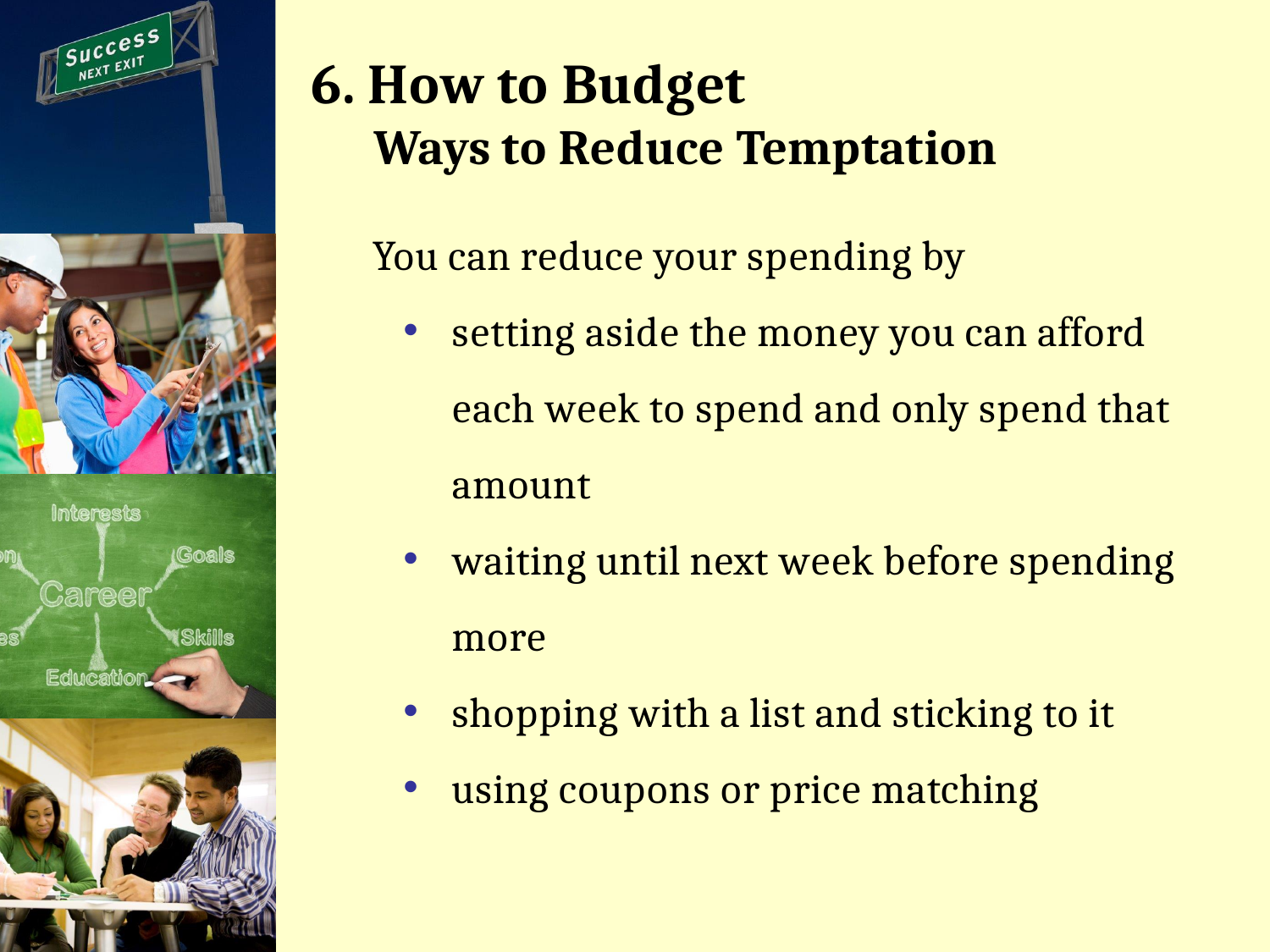

# 6. How to Budget Ways to Reduce Temptation
You can reduce your spending by
setting aside the money you can afford each week to spend and only spend that amount
waiting until next week before spending more
shopping with a list and sticking to it
using coupons or price matching